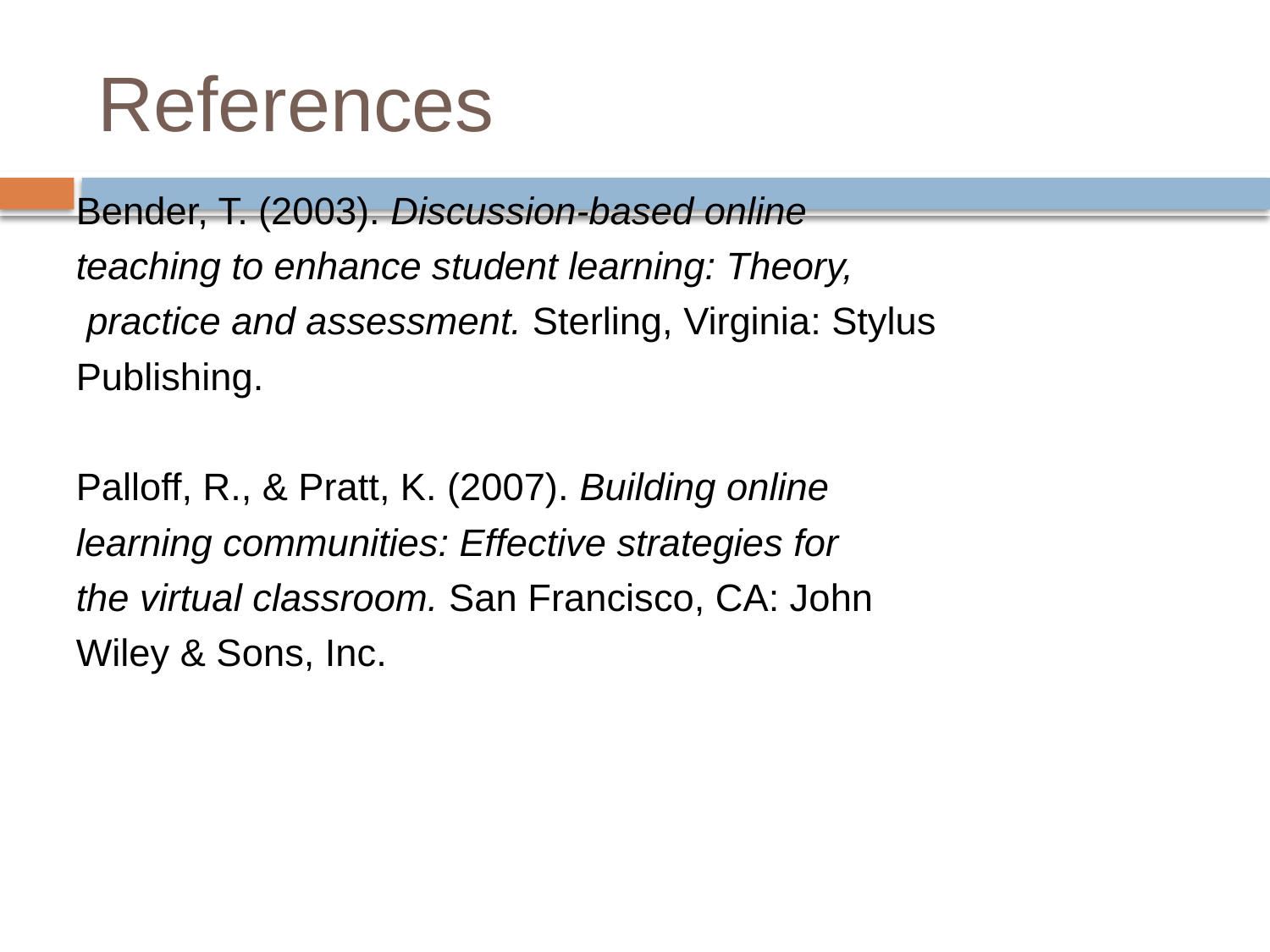

# References
Bender, T. (2003). Discussion-based online
teaching to enhance student learning: Theory,
 practice and assessment. Sterling, Virginia: Stylus
Publishing.

Palloff, R., & Pratt, K. (2007). Building online
learning communities: Effective strategies for
the virtual classroom. San Francisco, CA: John
Wiley & Sons, Inc.